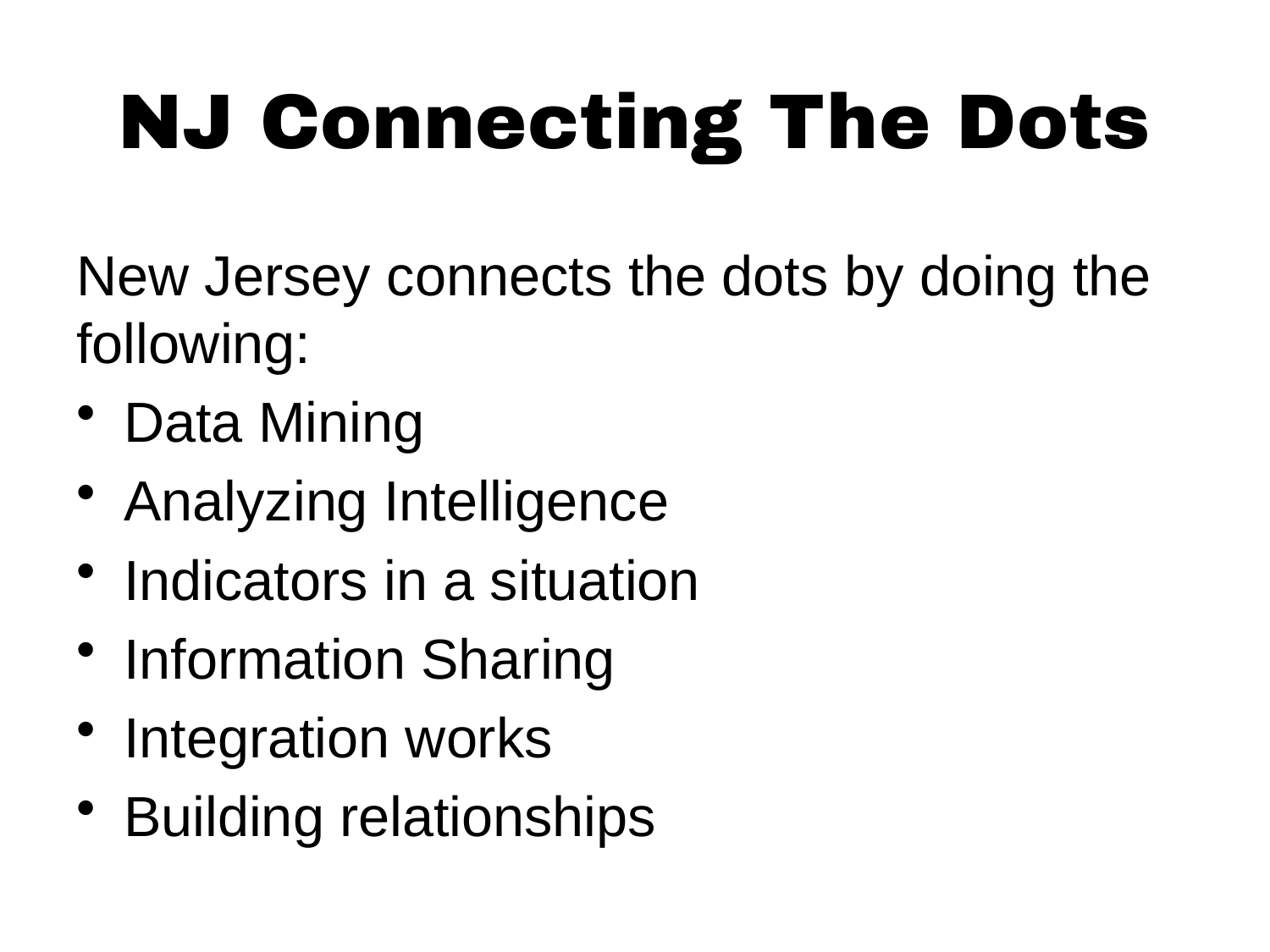

# NJ Connecting The Dots
New Jersey connects the dots by doing the following:
Data Mining
Analyzing Intelligence
Indicators in a situation
Information Sharing
Integration works
Building relationships